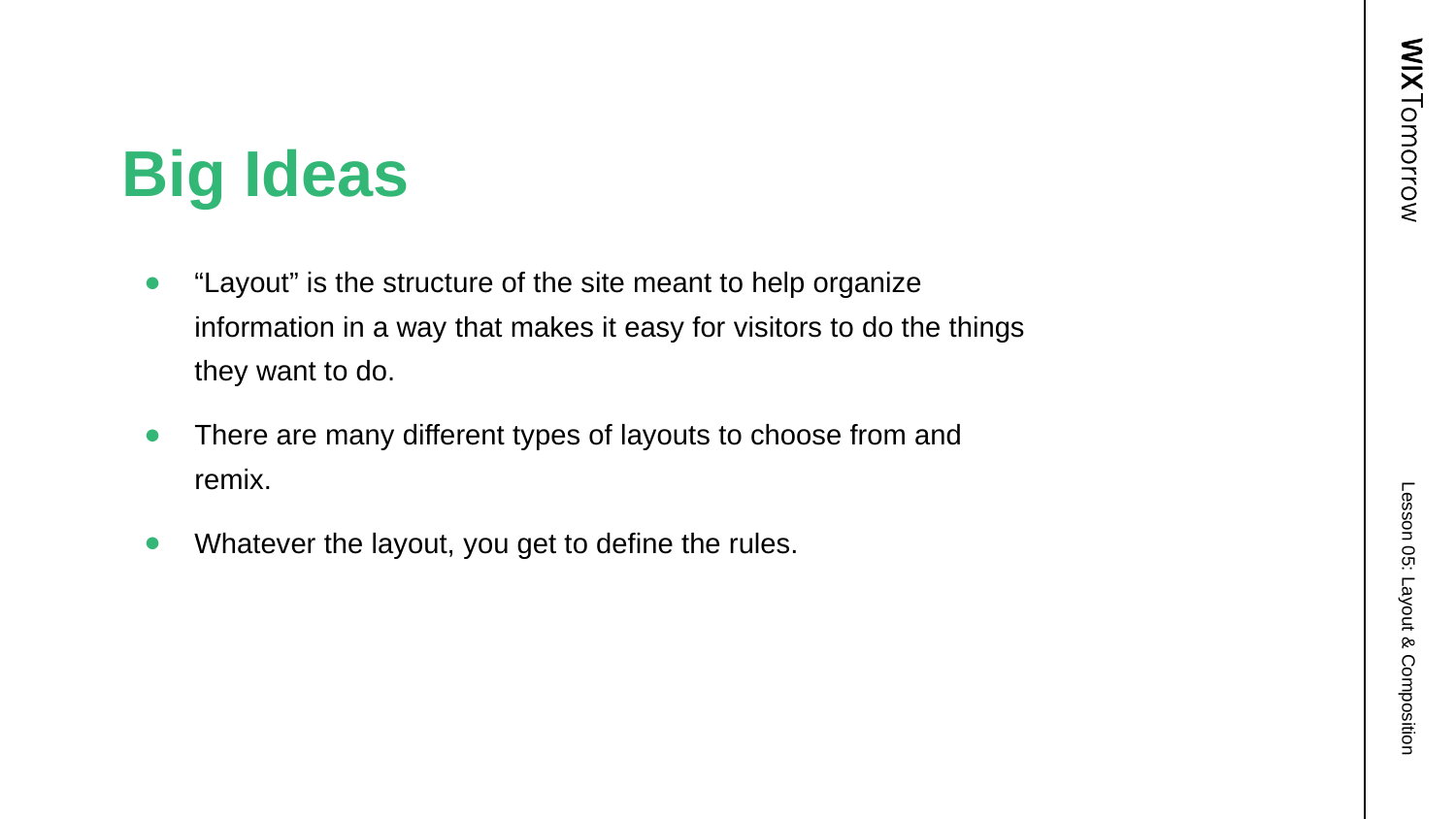

# Big Ideas
“Layout” is the structure of the site meant to help organize information in a way that makes it easy for visitors to do the things they want to do.
There are many different types of layouts to choose from and remix.
Whatever the layout, you get to define the rules.